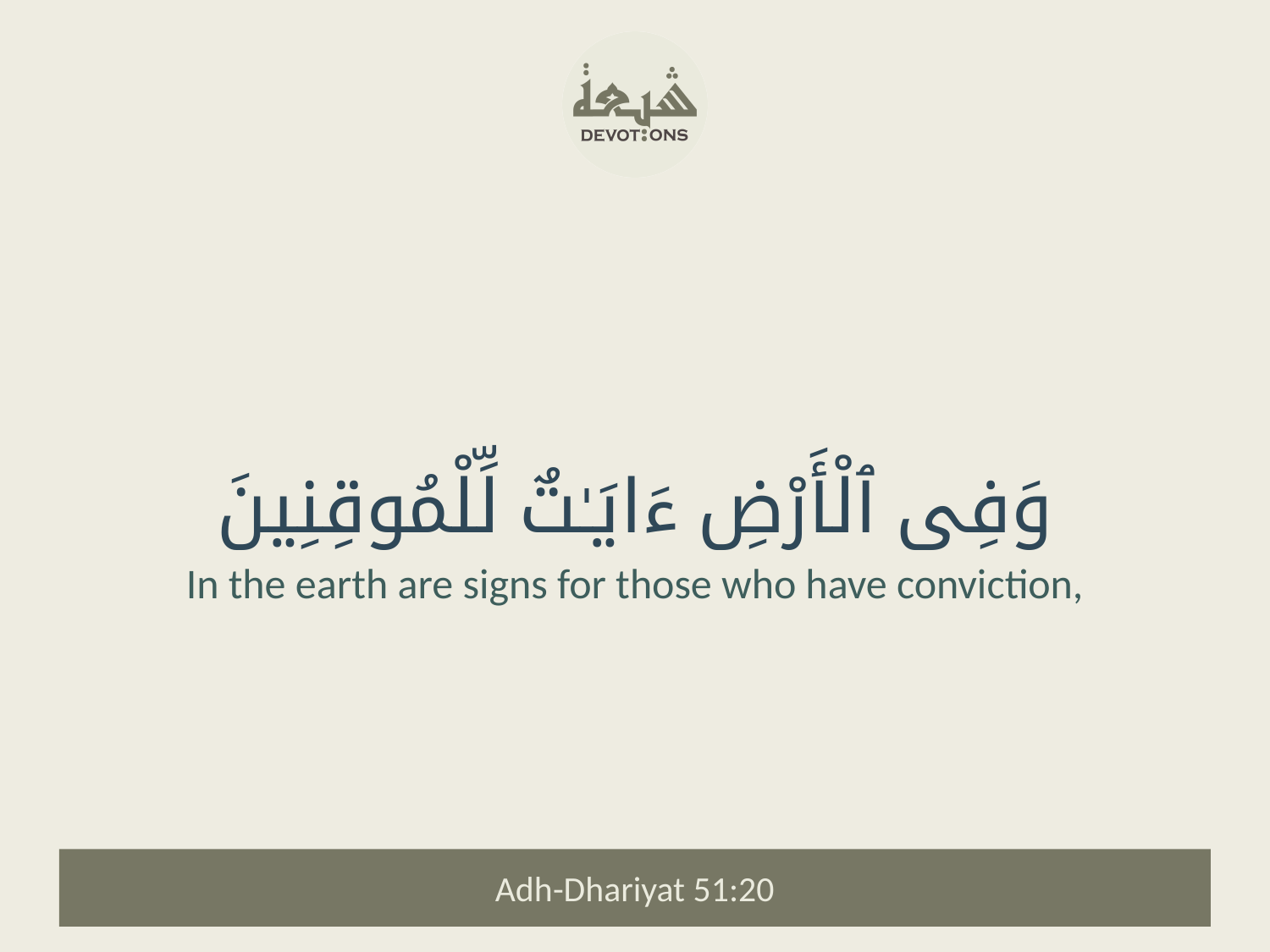

وَفِى ٱلْأَرْضِ ءَايَـٰتٌ لِّلْمُوقِنِينَ
In the earth are signs for those who have conviction,
Adh-Dhariyat 51:20